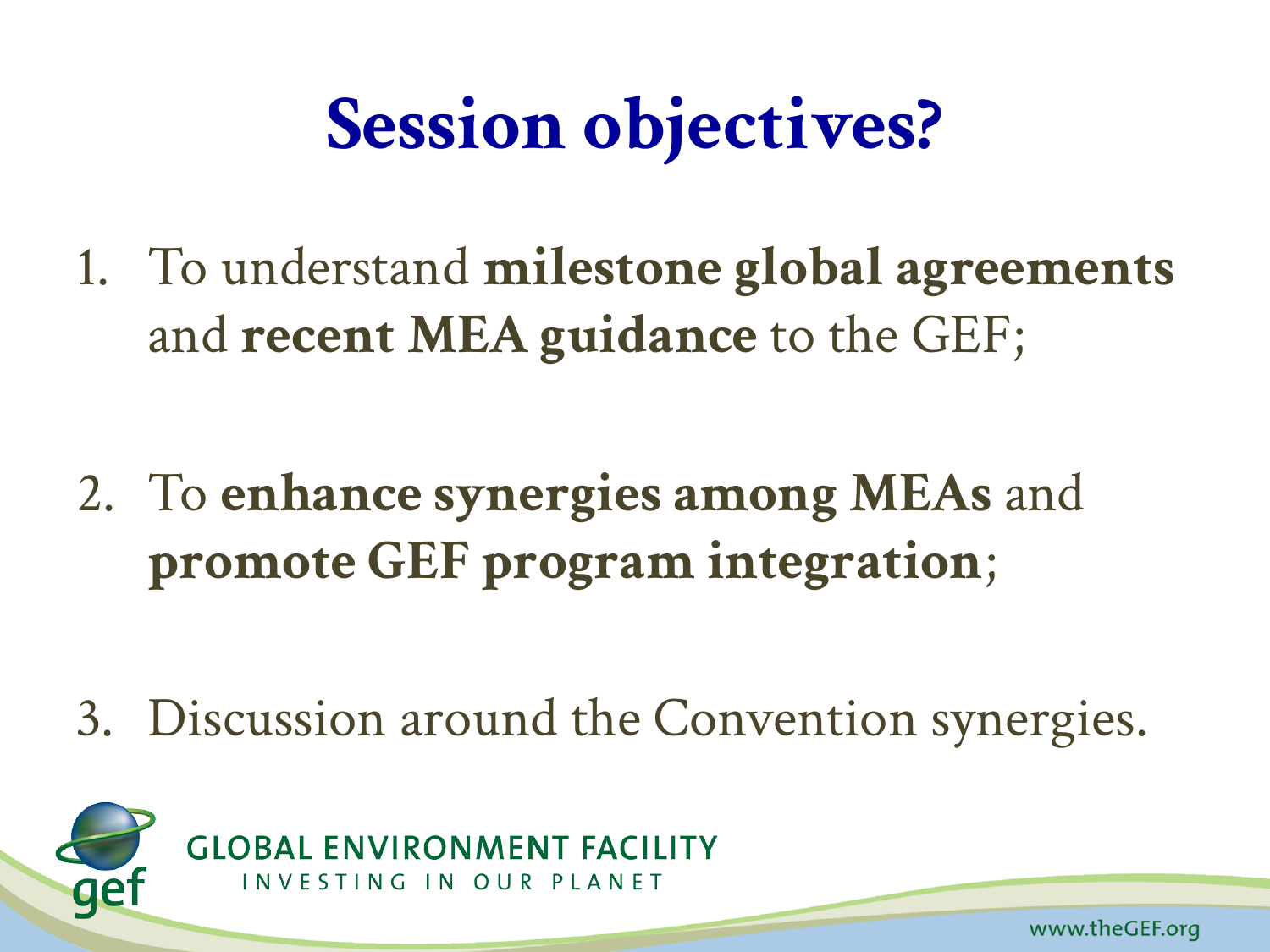

# Session objectives?
To understand milestone global agreements and recent MEA guidance to the GEF;

To enhance synergies among MEAs and promote GEF program integration;

Discussion around the Convention synergies.